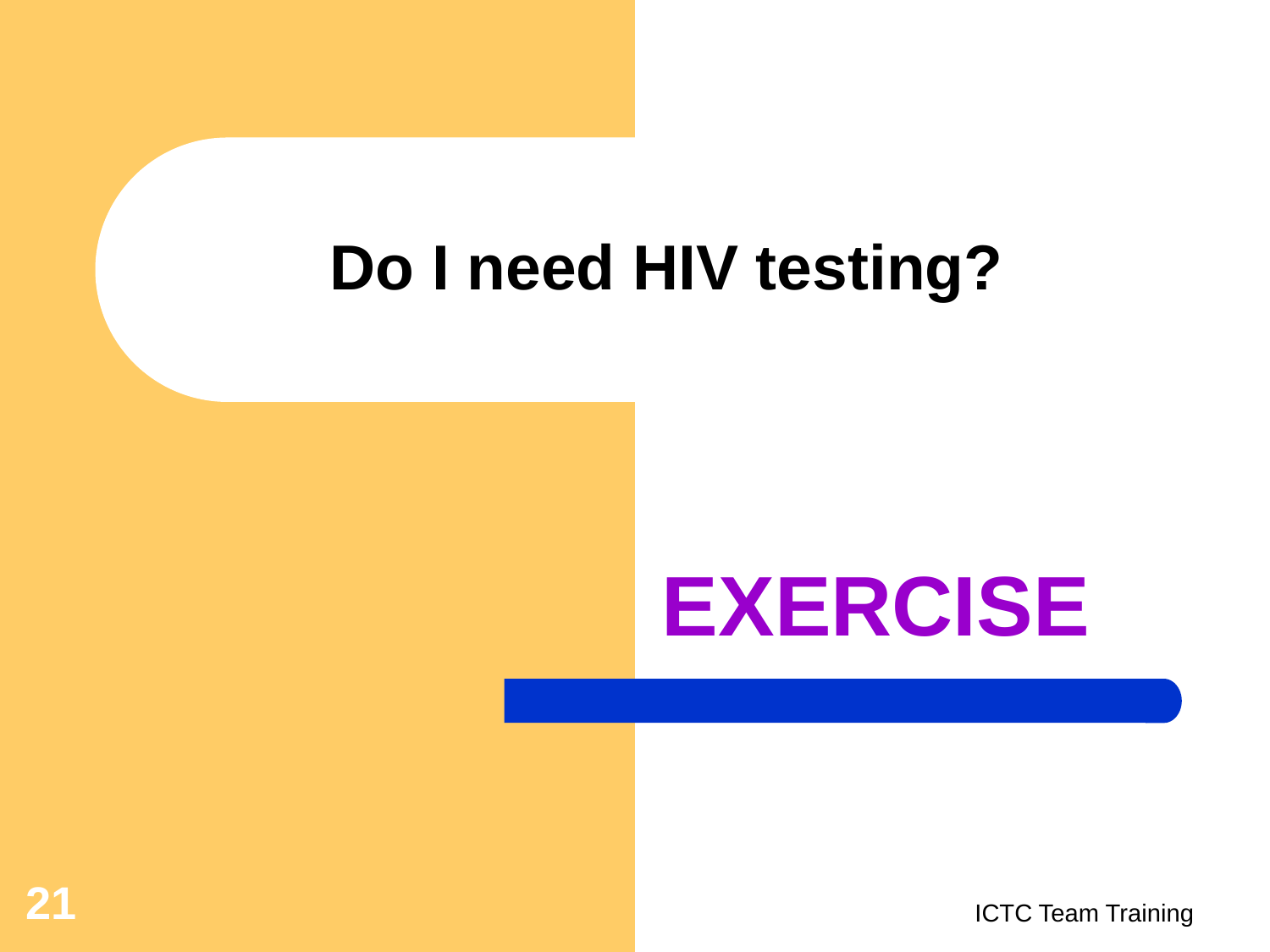

# Do I need HIV testing?
EXERCISE
21
ICTC Team Training